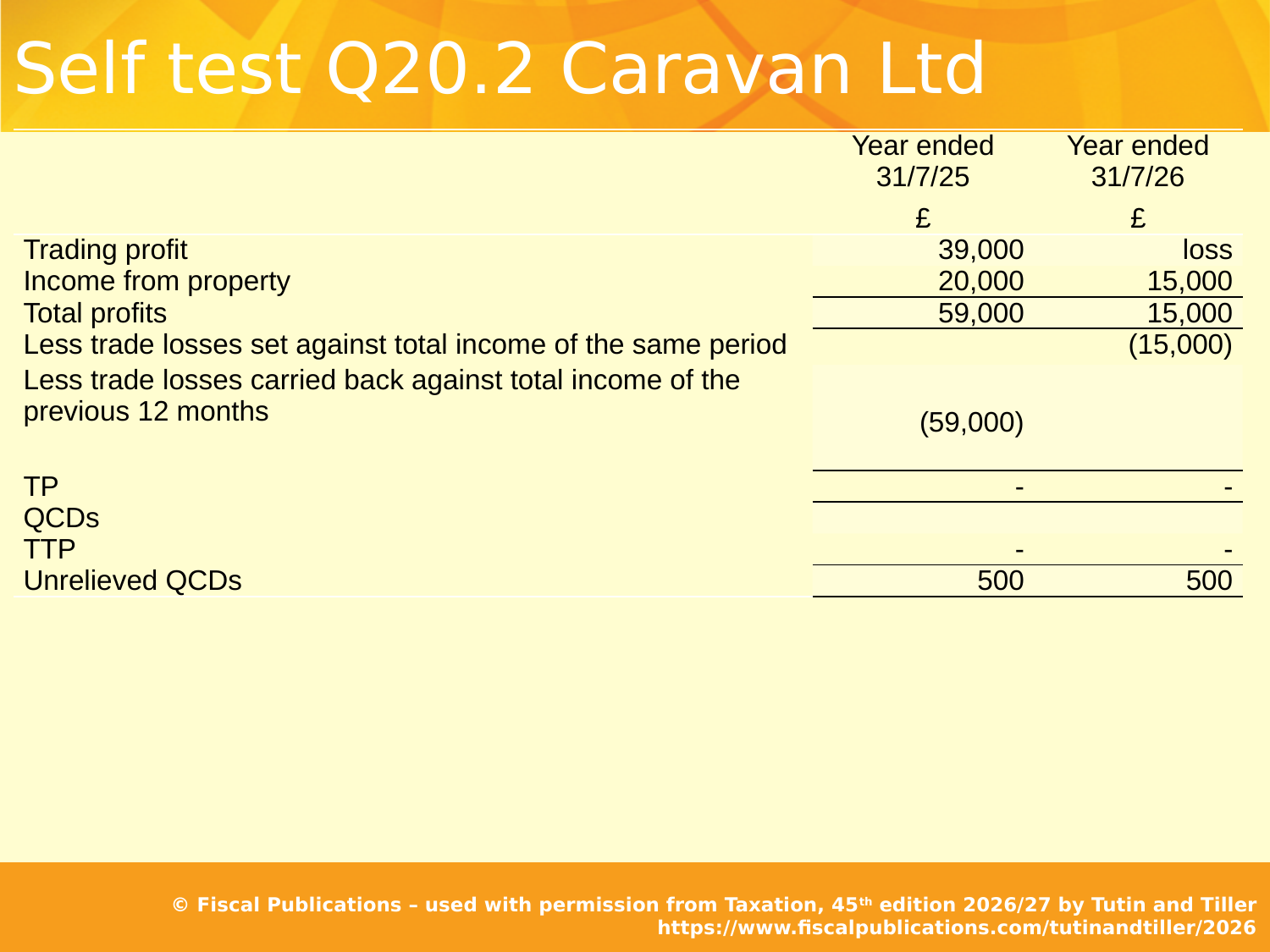

# Self test Q20.2 Caravan Ltd
|  | Year ended 31/7/25 £ | Year ended 31/7/26 £ |
| --- | --- | --- |
| Trading profit | 39,000 | loss |
| Income from property | 20,000 | 15,000 |
| Total profits | 59,000 | 15,000 |
| Less trade losses set against total income of the same period |  | (15,000) |
| Less trade losses carried back against total income of the previous 12 months | (59,000) |  |
| TP | - | - |
| QCDs |  |  |
| TTP | - | - |
| Unrelieved QCDs | 500 | 500 |